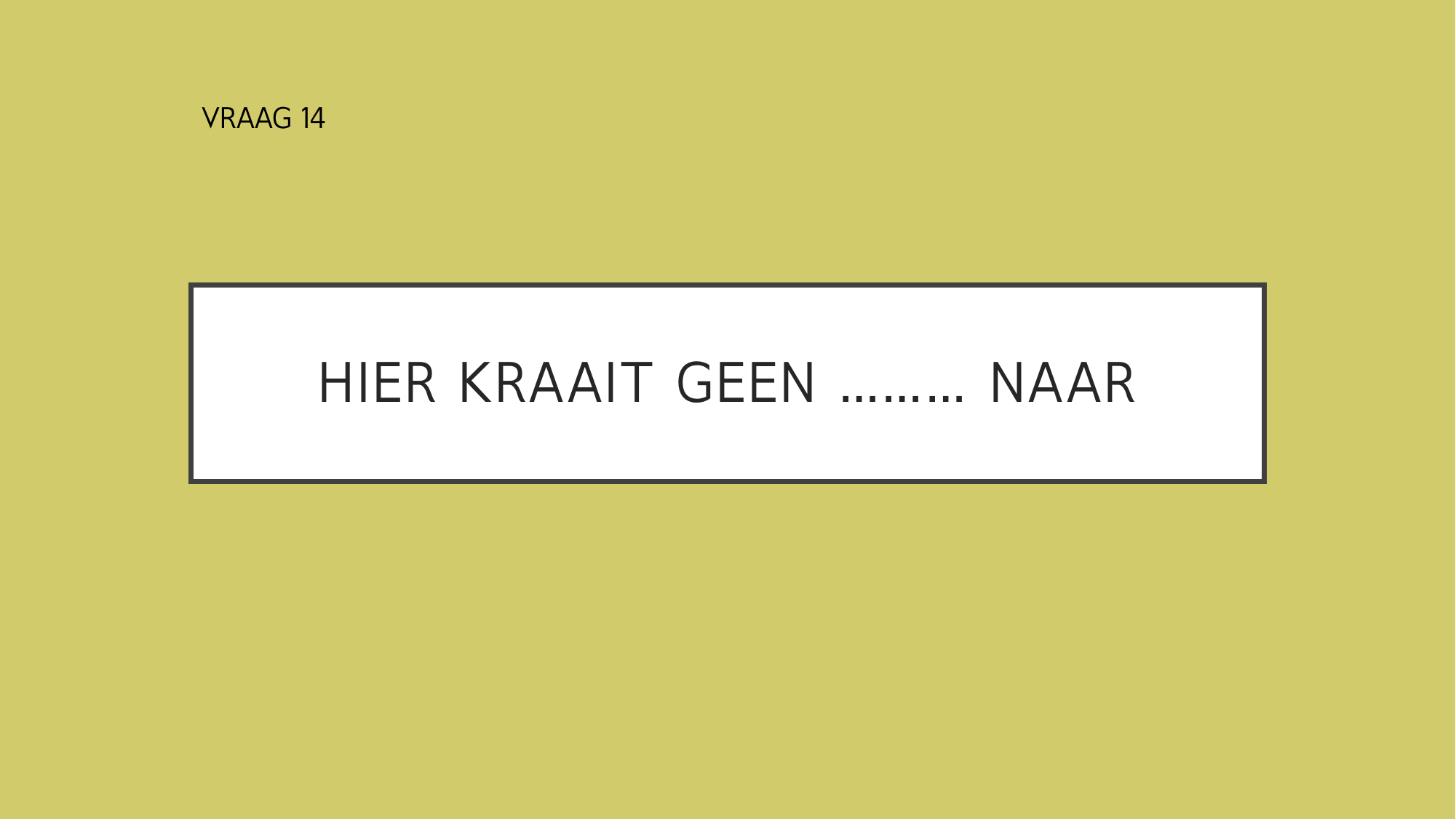

VRAAG 14
# Hier kraait geen ……… naar